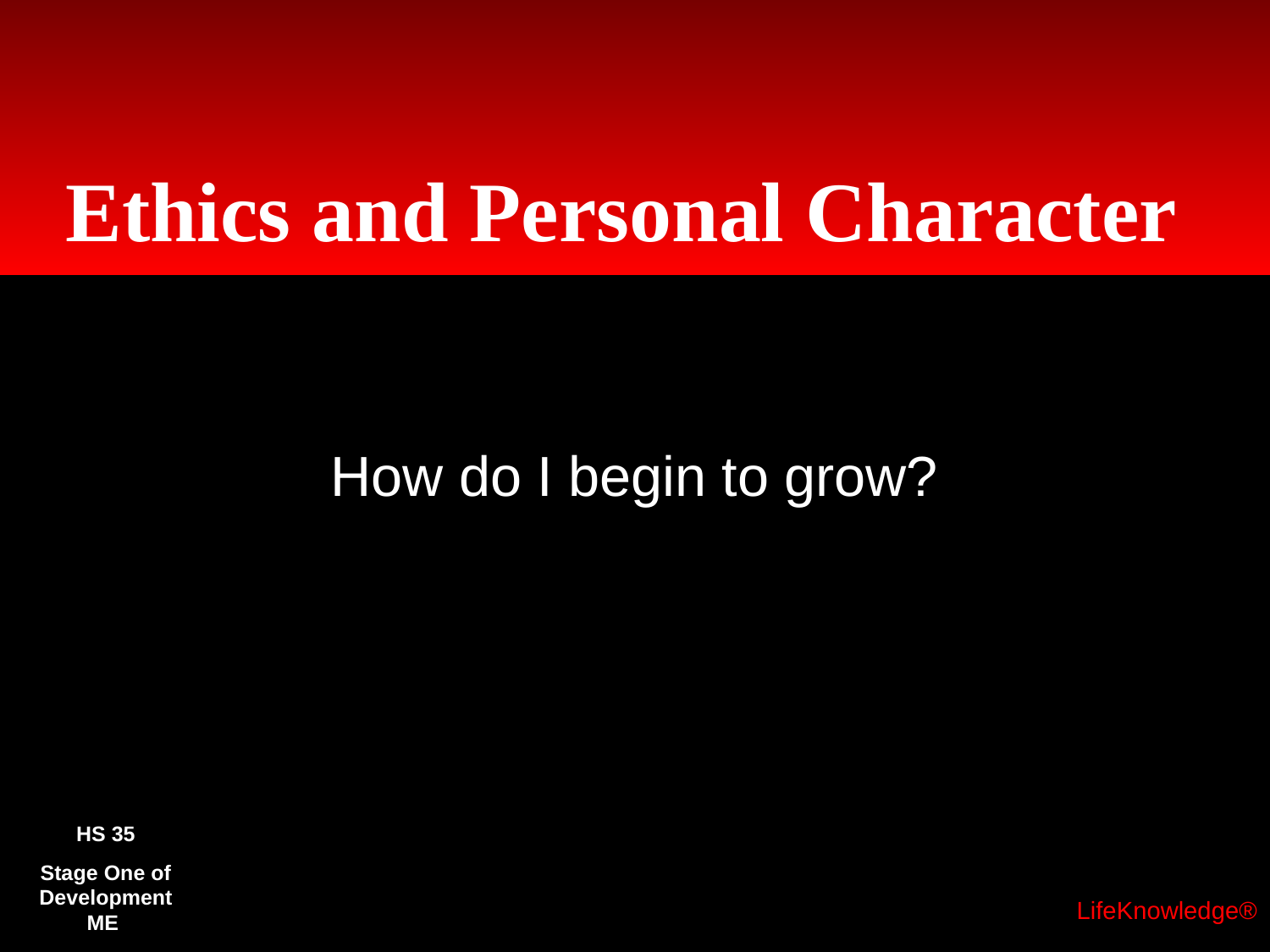

# Ethics and Personal Character
How do I begin to grow?

HS 35
Stage One of Development
ME
LifeKnowledge®